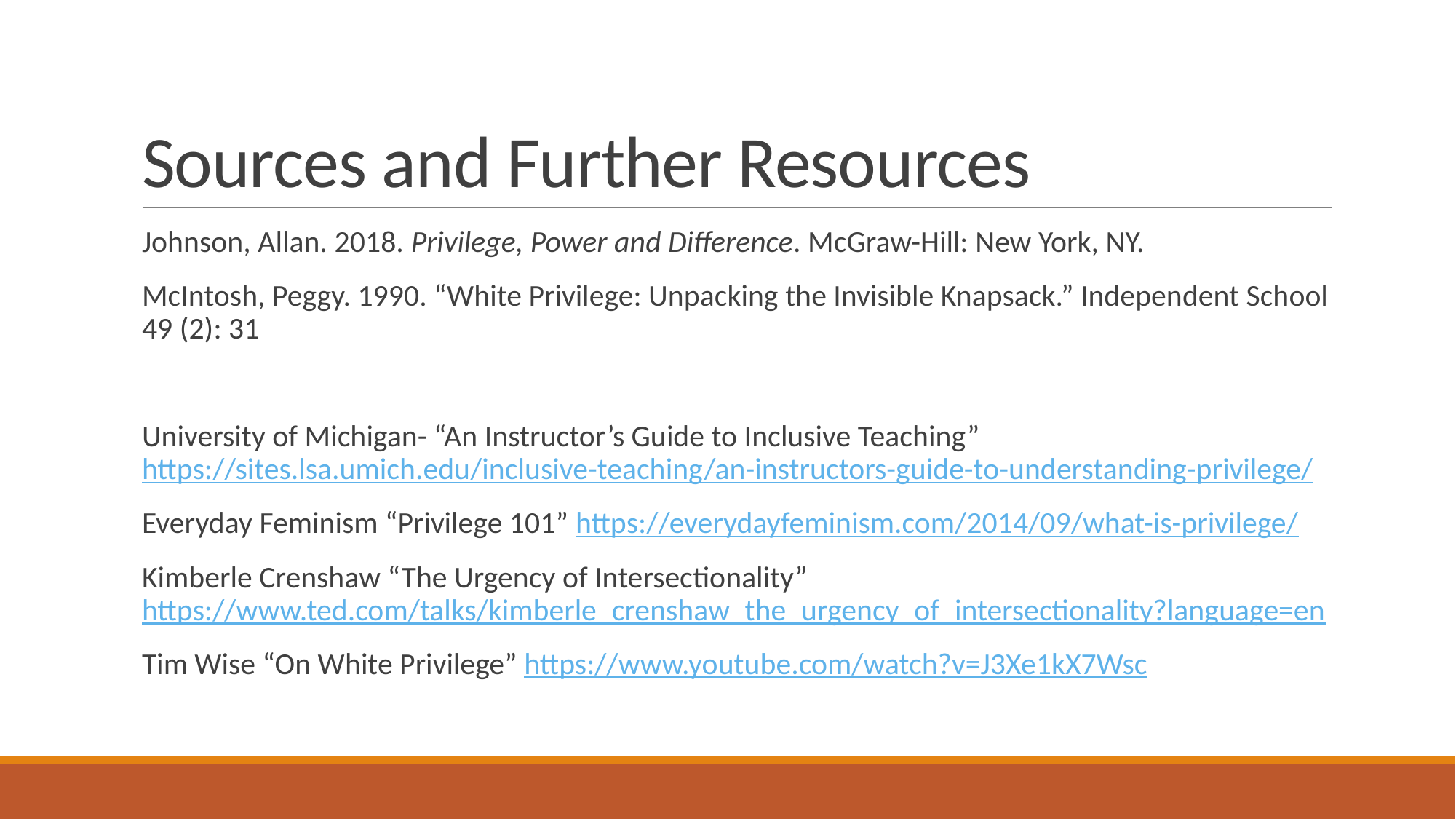

# Sources and Further Resources
Johnson, Allan. 2018. Privilege, Power and Difference. McGraw-Hill: New York, NY.
McIntosh, Peggy. 1990. “White Privilege: Unpacking the Invisible Knapsack.” Independent School 49 (2): 31

University of Michigan- “An Instructor’s Guide to Inclusive Teaching” https://sites.lsa.umich.edu/inclusive-teaching/an-instructors-guide-to-understanding-privilege/
Everyday Feminism “Privilege 101” https://everydayfeminism.com/2014/09/what-is-privilege/
Kimberle Crenshaw “The Urgency of Intersectionality” https://www.ted.com/talks/kimberle_crenshaw_the_urgency_of_intersectionality?language=en
Tim Wise “On White Privilege” https://www.youtube.com/watch?v=J3Xe1kX7Wsc